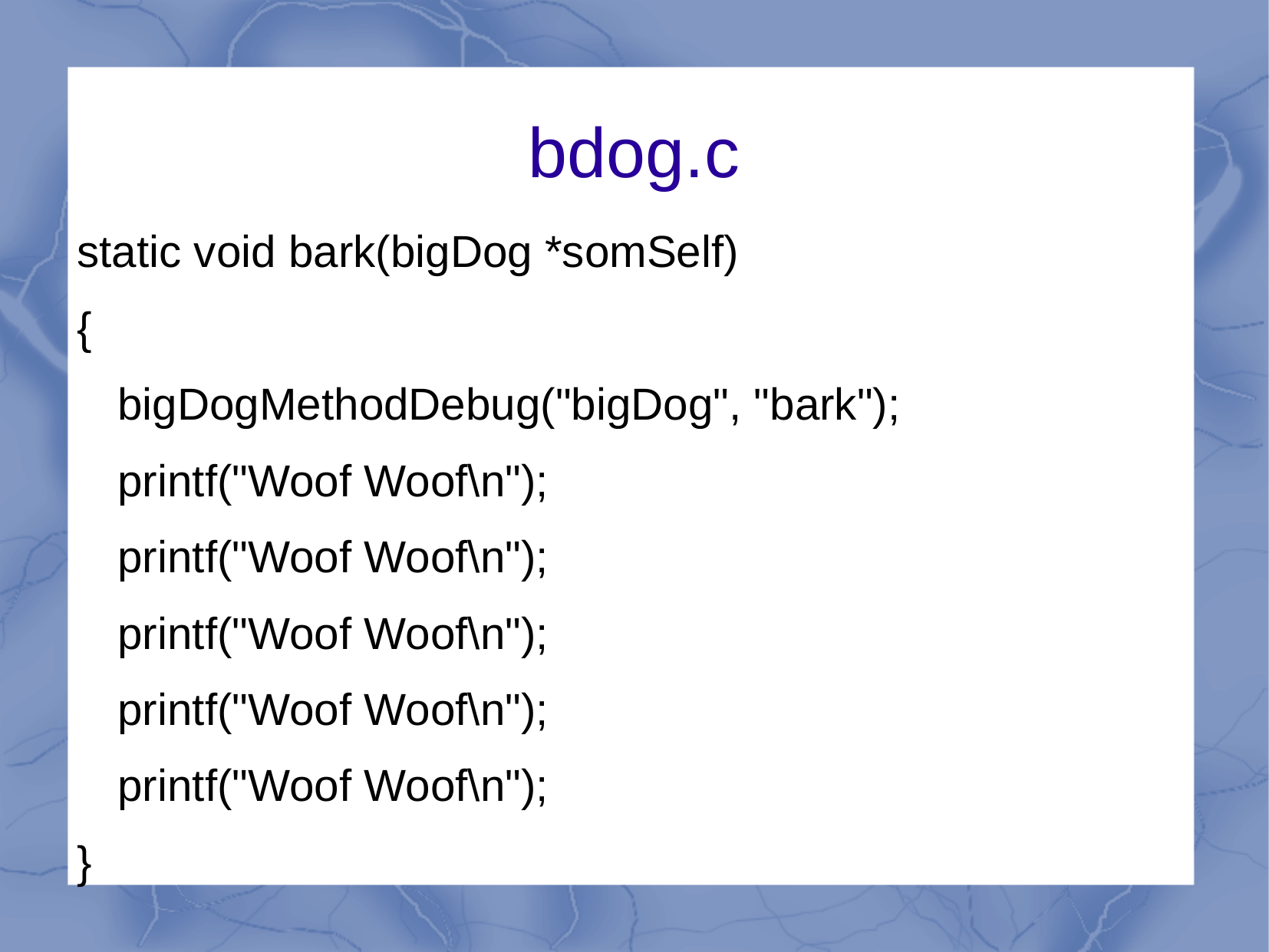

bdog.c
static void bark(bigDog *somSelf)
{
 	bigDogMethodDebug("bigDog", "bark");
 	printf("Woof Woof\n");
 	printf("Woof Woof\n");
 	printf("Woof Woof\n");
 	printf("Woof Woof\n");
 	printf("Woof Woof\n");
}